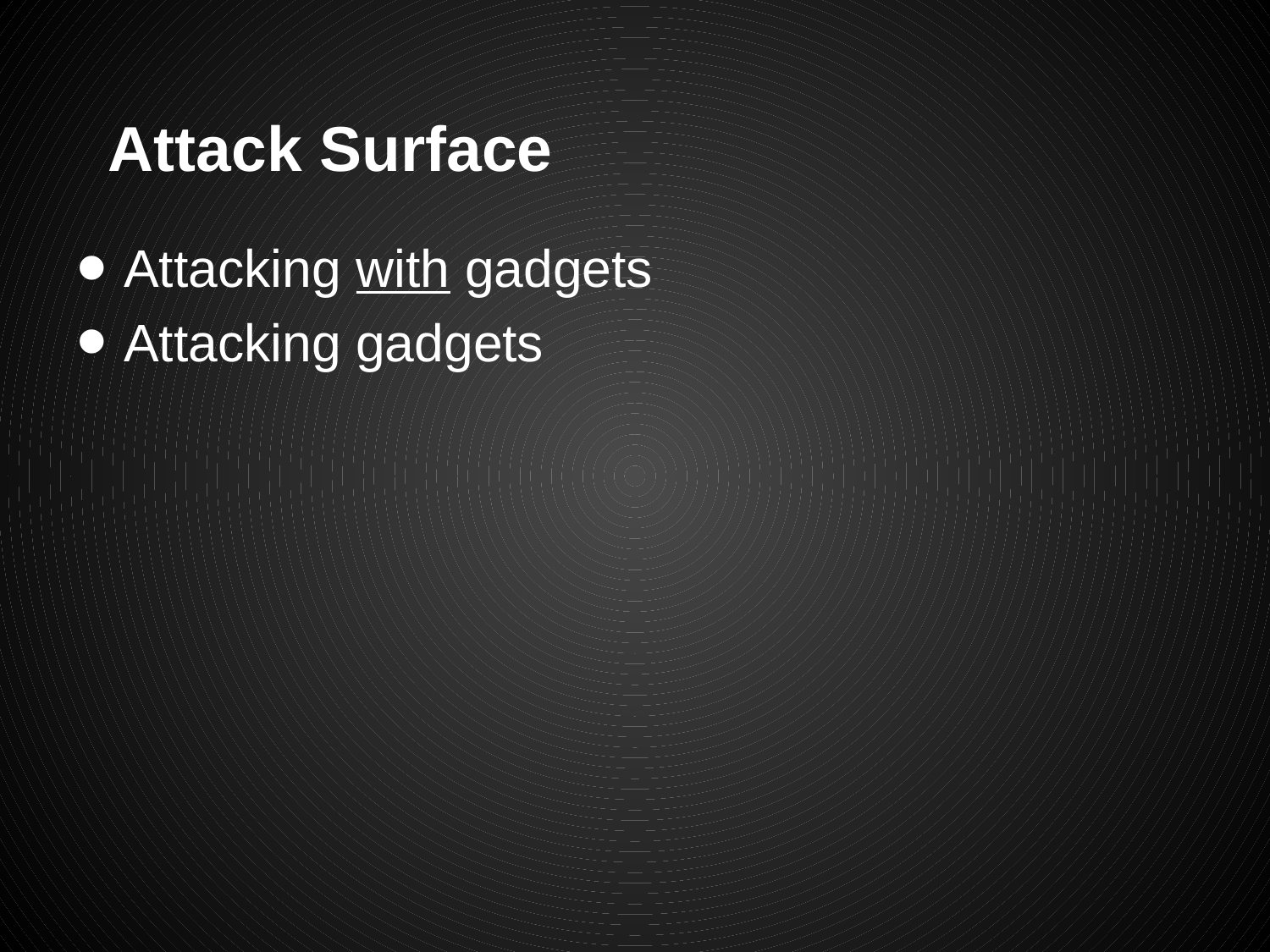

# Attack Surface
Attacking with gadgets
Attacking gadgets